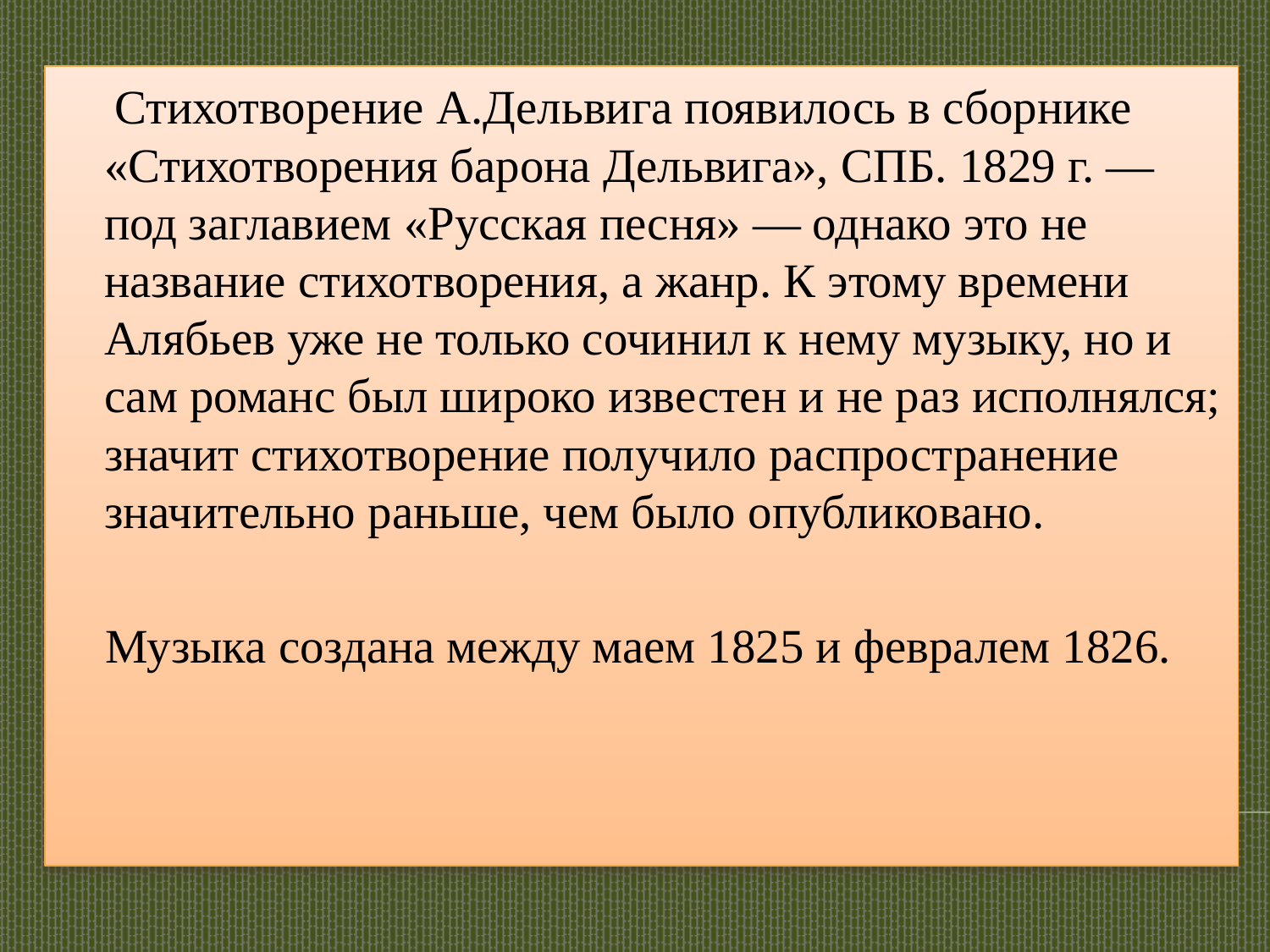

Стихотворение А.Дельвига появилось в сборнике «Стихотворения барона Дельвига», СПБ. 1829 г. — под заглавием «Русская песня» — однако это не название стихотворения, а жанр. К этому времени Алябьев уже не только сочинил к нему музыку, но и сам романс был широко известен и не раз исполнялся; значит стихотворение получило распространение значительно раньше, чем было опубликовано.

    Музыка создана между маем 1825 и февралем 1826.